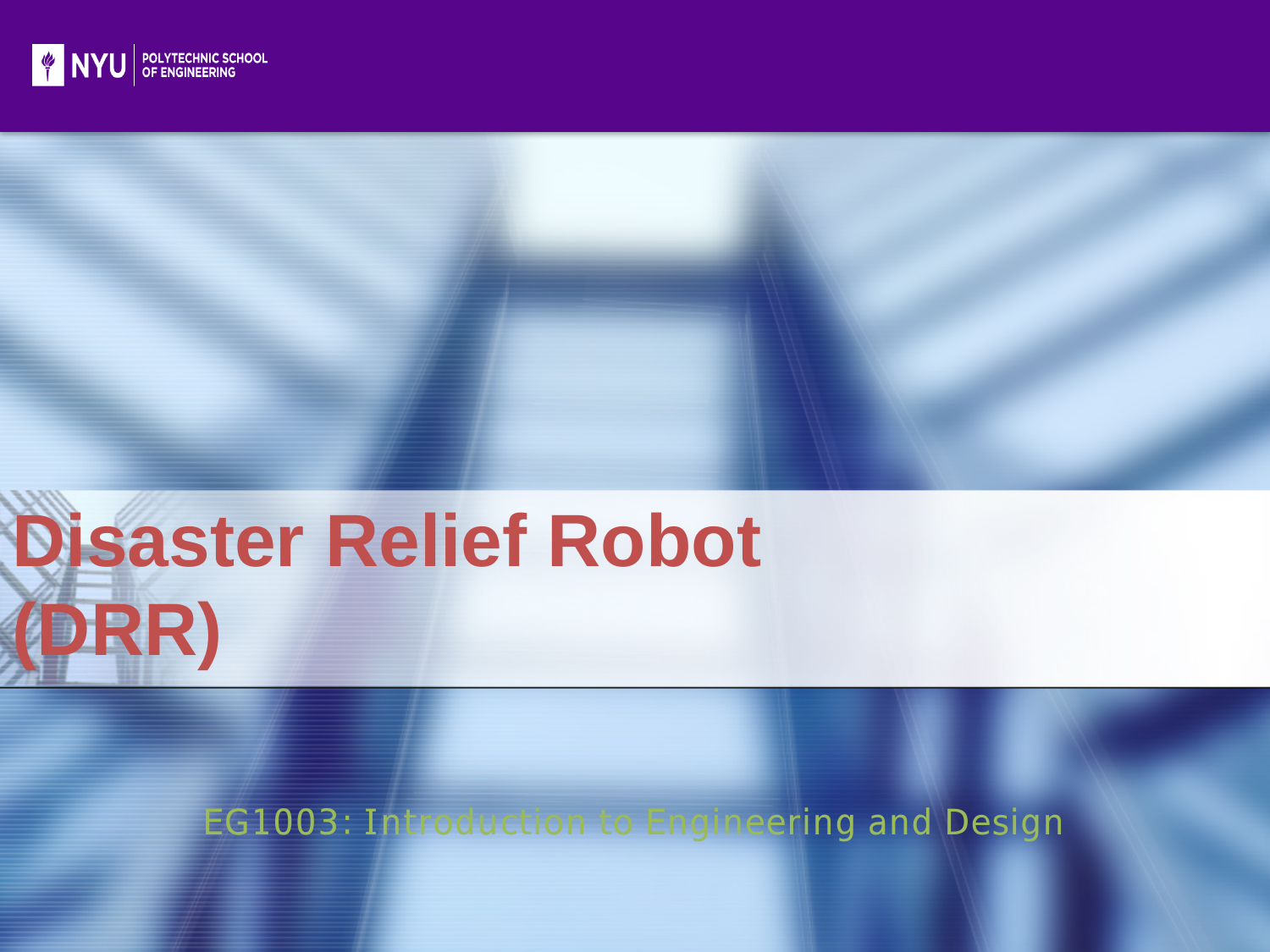

Disaster Relief Robot
(DRR)
EG1003: Introduction to Engineering and Design